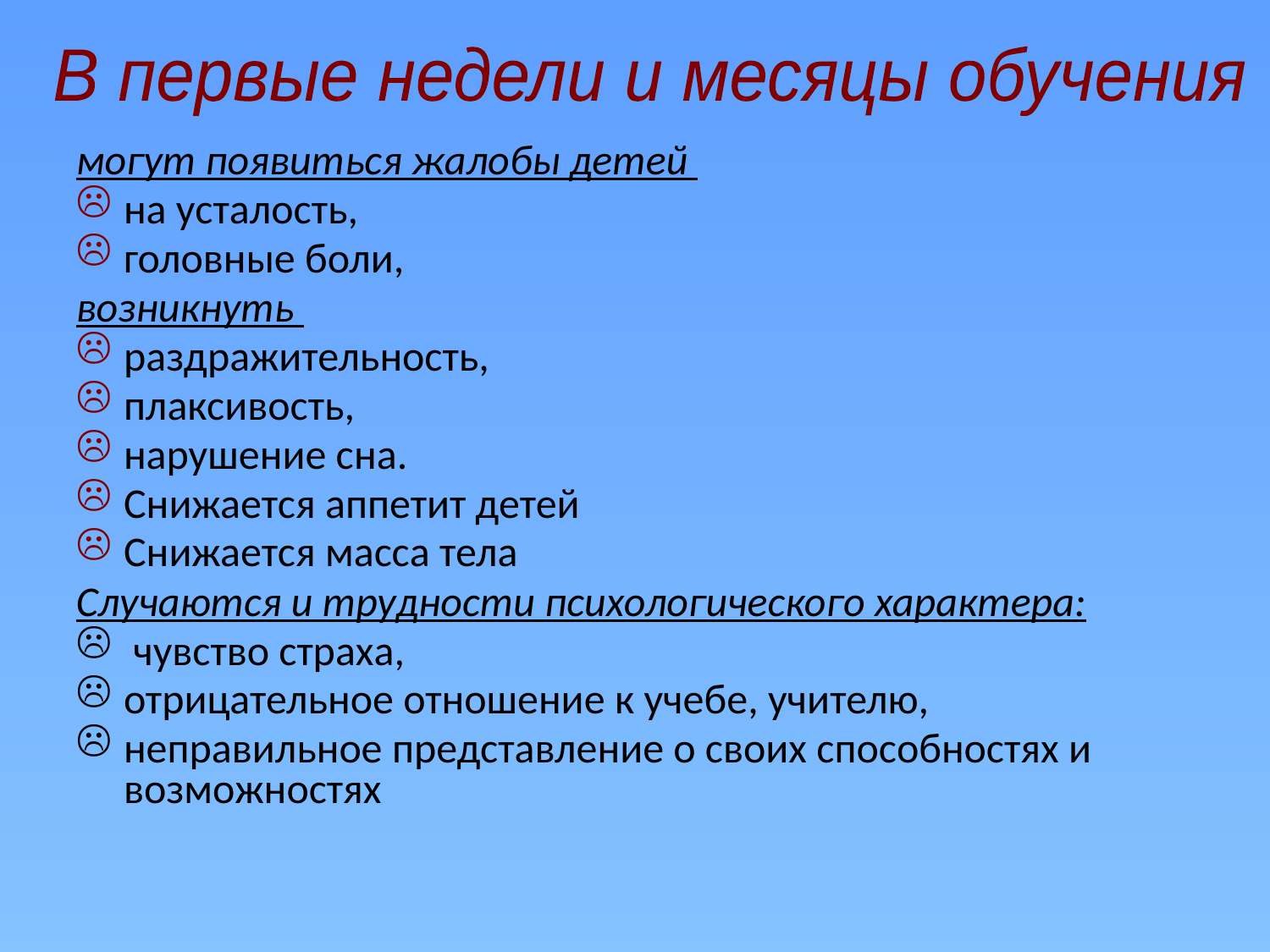

В первые недели и месяцы обучения
могут появиться жалобы детей
на усталость,
головные боли,
возникнуть
раздражительность,
плаксивость,
нарушение сна.
Снижается аппетит детей
Снижается масса тела
Случаются и трудности психологического характера:
 чувство страха,
отрицательное отношение к учебе, учителю,
неправильное представление о своих способностях и возможностях